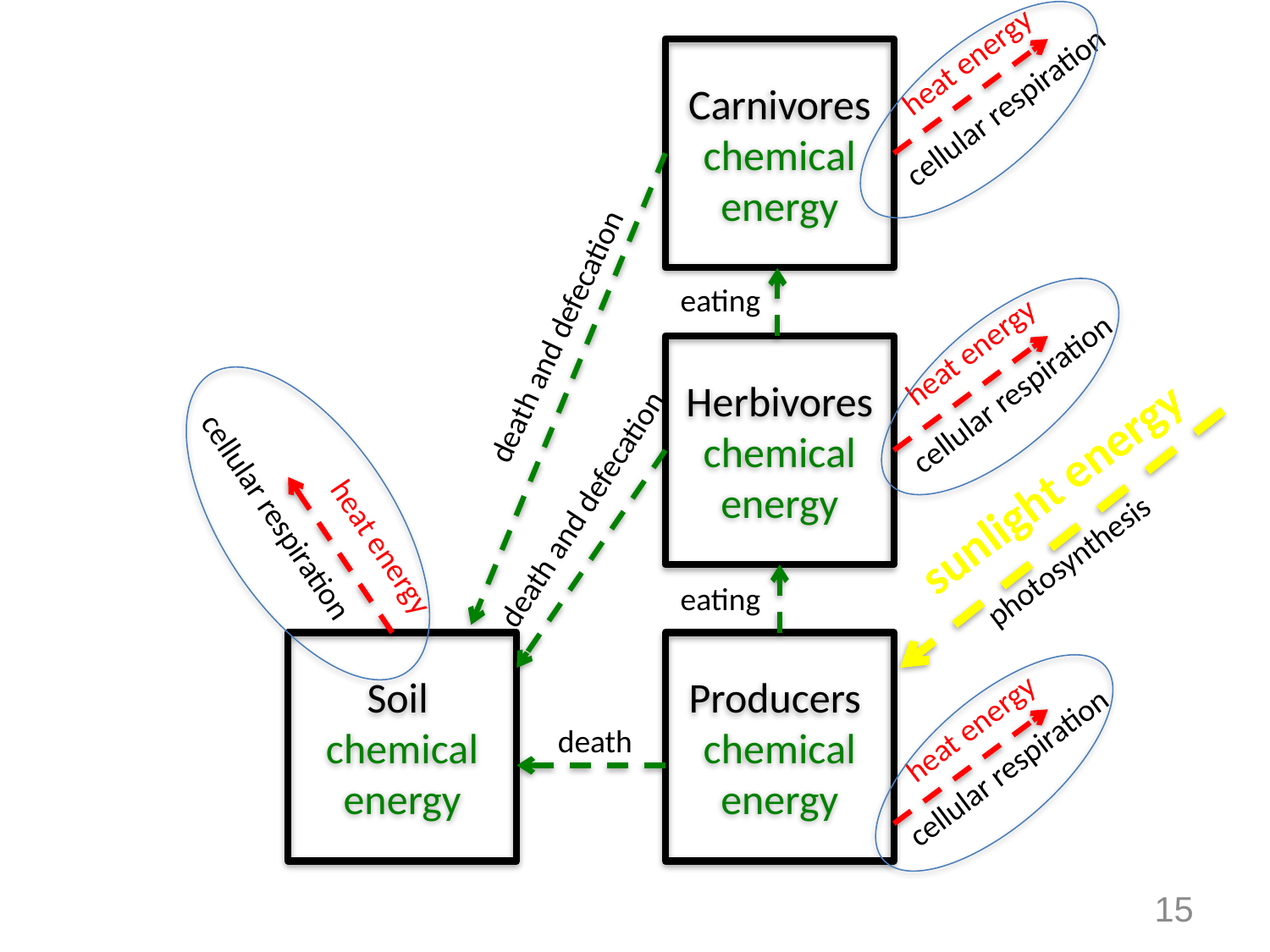

heat energy
Carnivores
chemical energy
cellular respiration

eating
death and defecation
heat energy
Herbivores
chemical energy
cellular respiration

sunlight energy
death and defecation
photosynthesis
cellular respiration
heat energy
eating

Soil
chemical energy
Producers
chemical energy
heat energy
cellular respiration
death
15